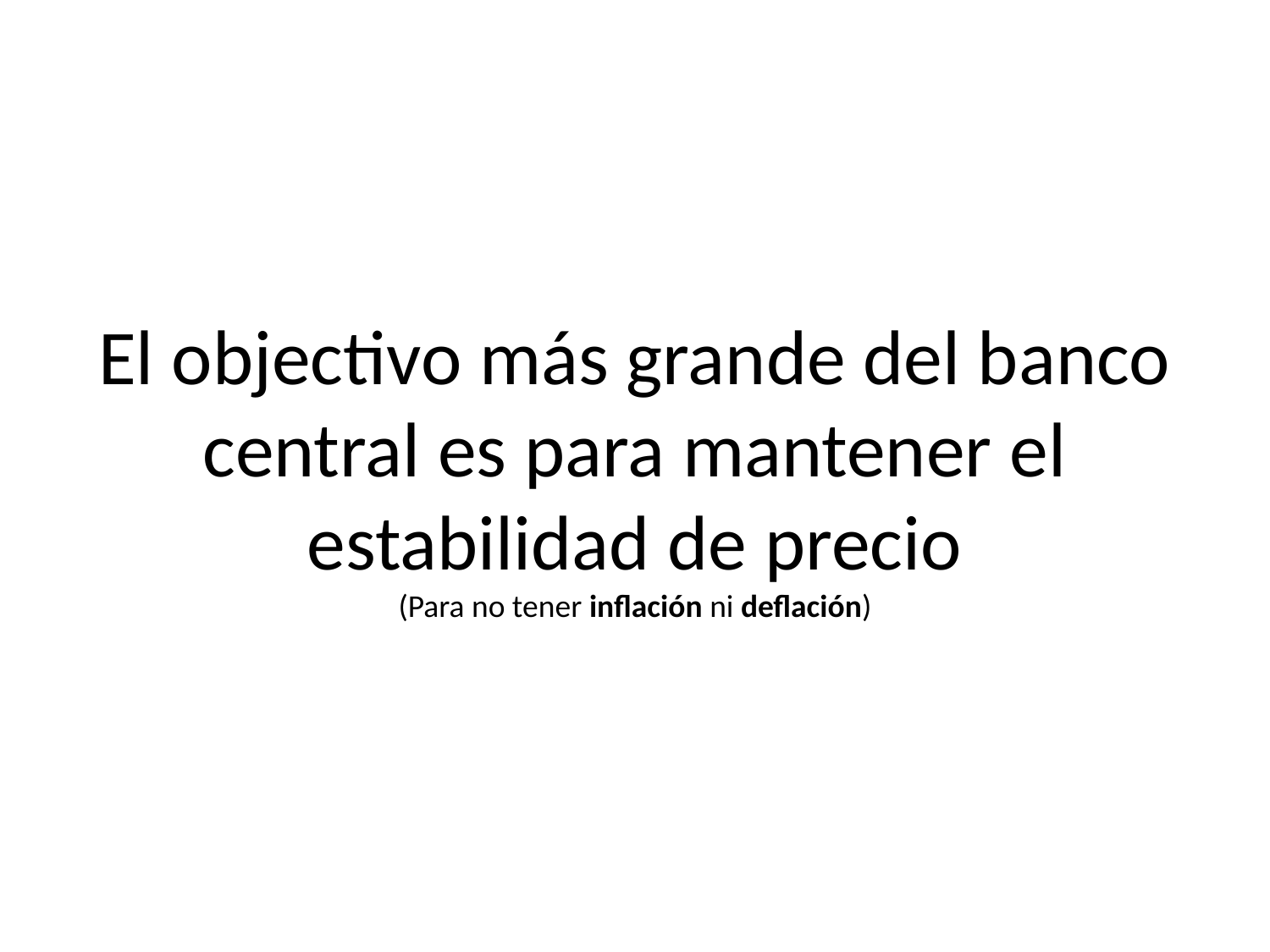

# El objectivo más grande del banco central es para mantener el estabilidad de precio (Para no tener inflación ni deflación)